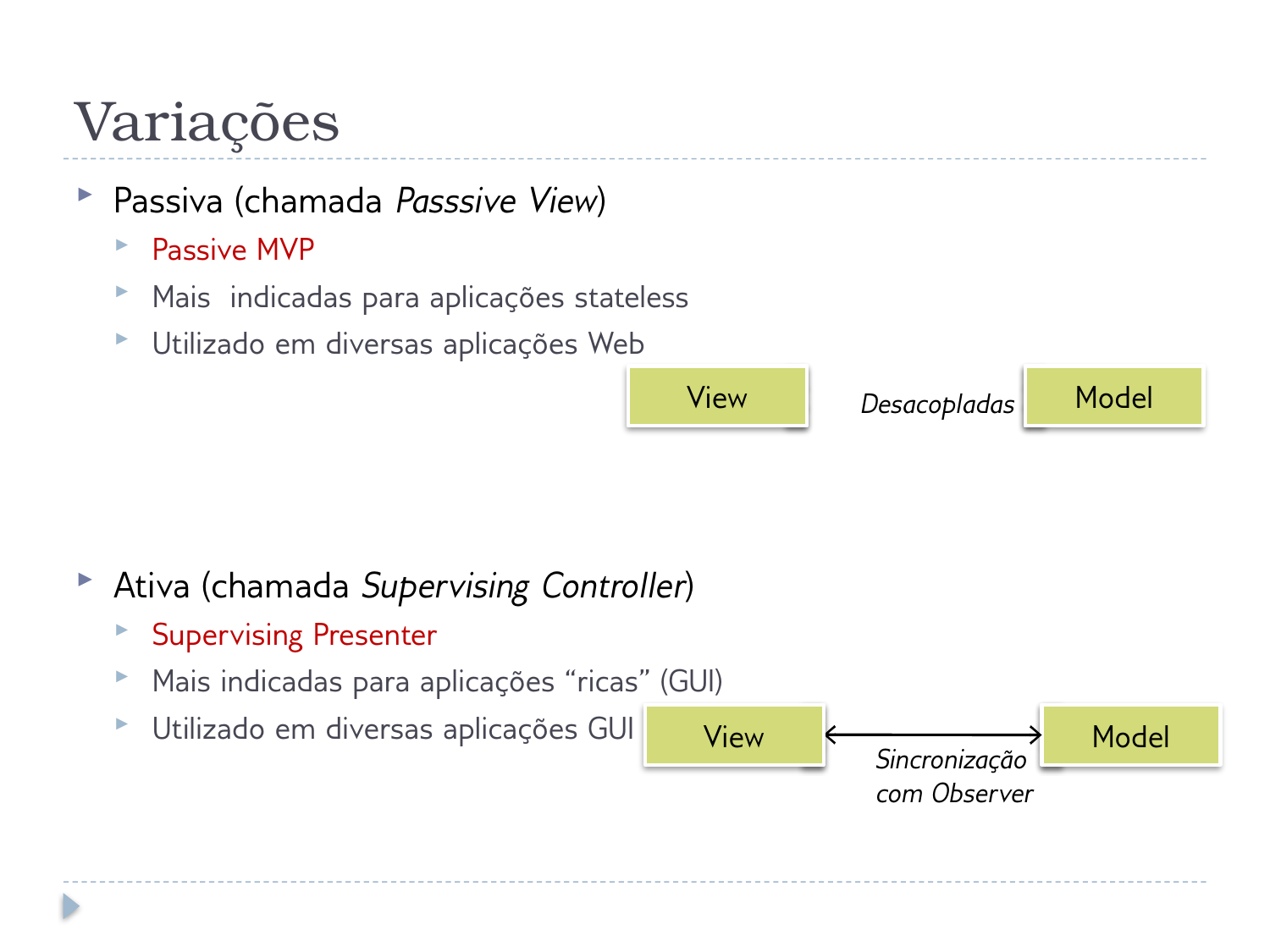

# Variações
Passiva (chamada Passsive View)
Passive MVP
Mais  indicadas para aplicações stateless
Utilizado em diversas aplicações Web

Ativa (chamada Supervising Controller)
Supervising Presenter
Mais indicadas para aplicações “ricas” (GUI)
Utilizado em diversas aplicações GUI Desktop

View

Model

Desacopladas
View

Model

Sincronização
com Observer